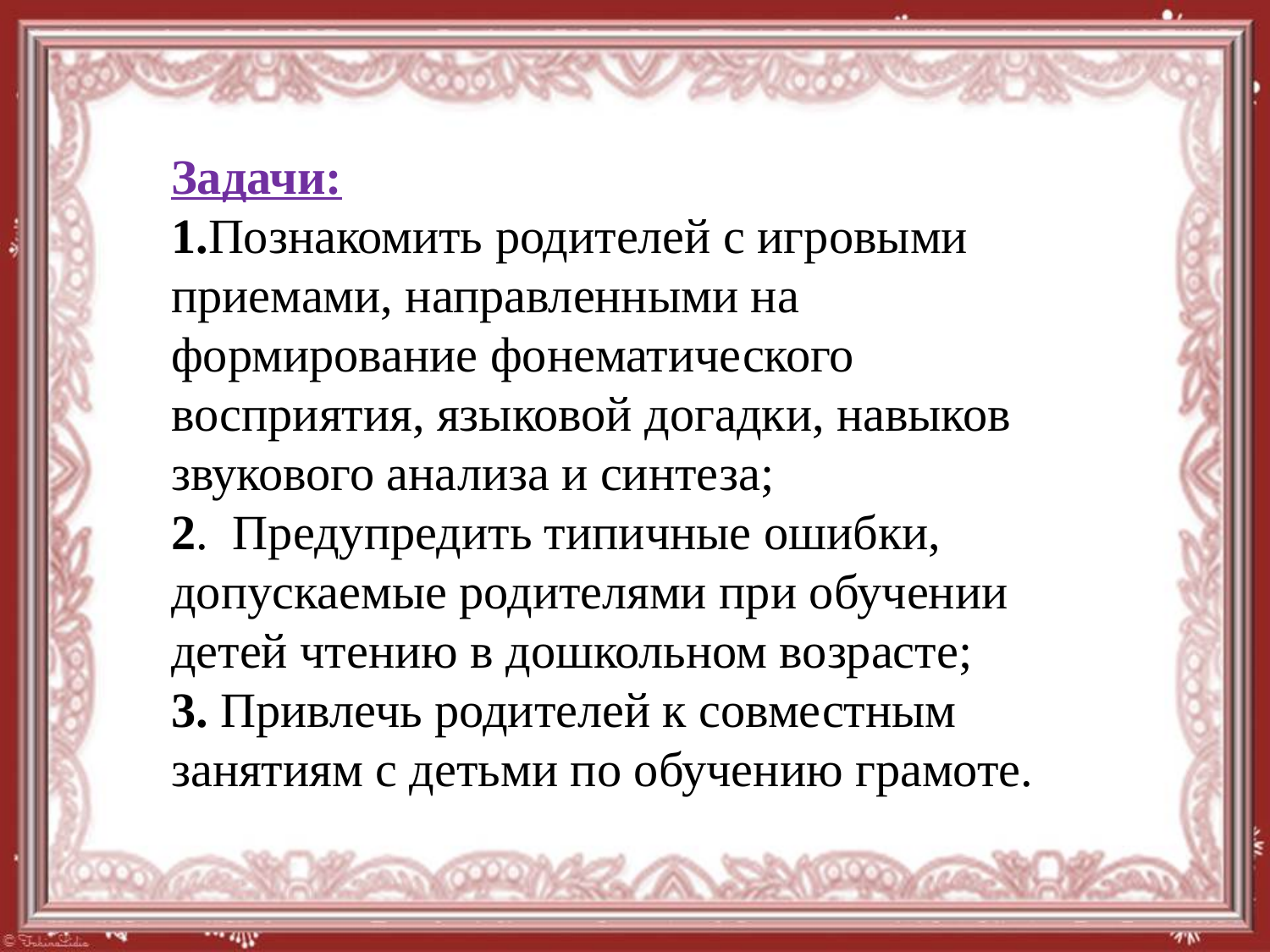

Задачи:
1.Познакомить родителей с игровыми приемами, направленными на формирование фонематического восприятия, языковой догадки, навыков звукового анализа и синтеза;
2.  Предупредить типичные ошибки, допускаемые родителями при обучении детей чтению в дошкольном возрасте;
3. Привлечь родителей к совместным занятиям с детьми по обучению грамоте.